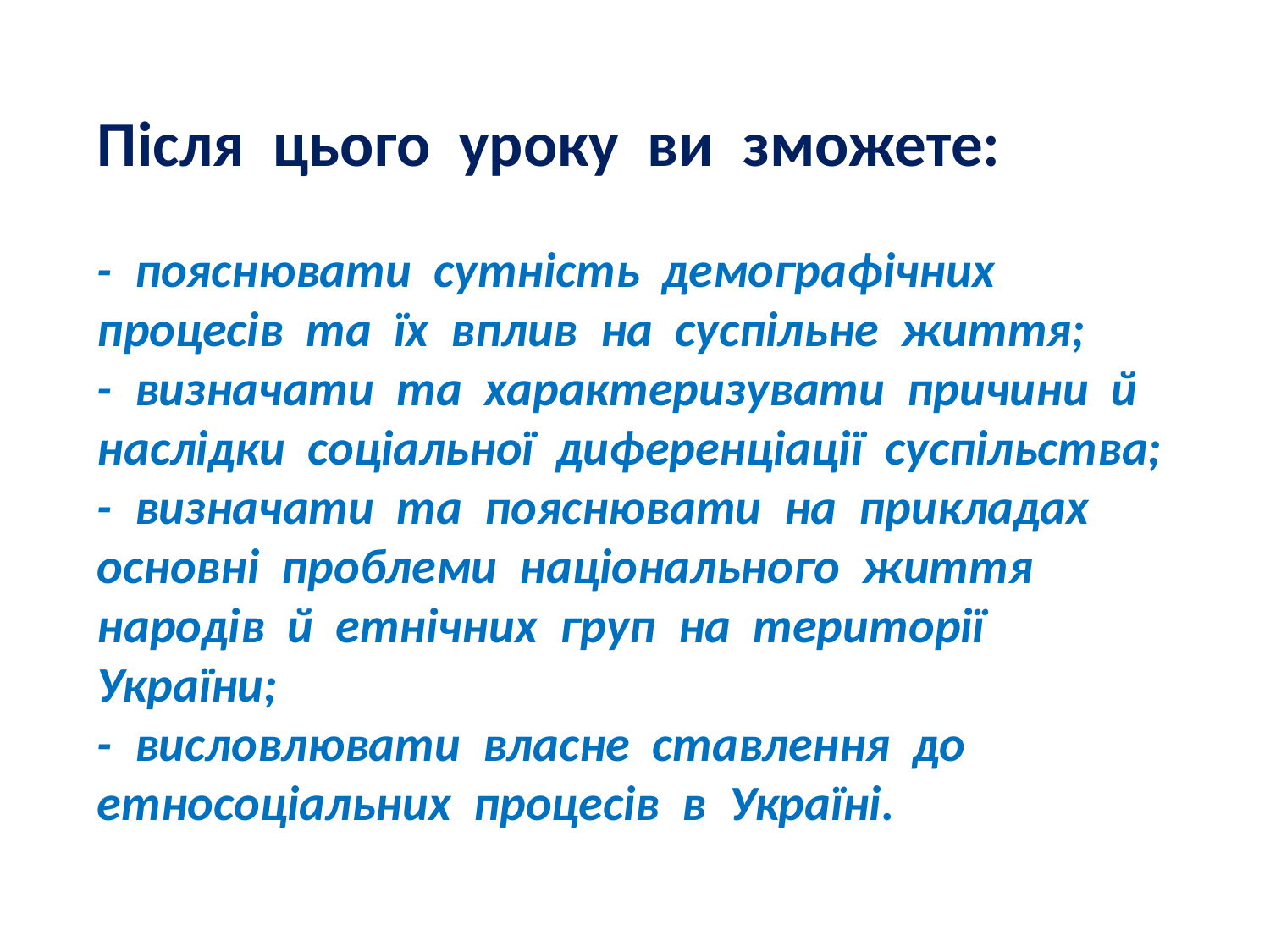

Після  цього  уроку  ви  зможете:

-  пояснювати  сутність  демографічних  процесів  та  їх  вплив  на  суспільне  життя;
-  визначати  та  характеризувати  причини  й  наслідки  соціальної  диференціації  суспільства;
-  визначати  та  пояснювати  на  прикладах  основні  проблеми  національного  життя  народів  й  етнічних  груп  на  території  України;
-  висловлювати  власне  ставлення  до  етносоціальних  процесів  в  Україні.